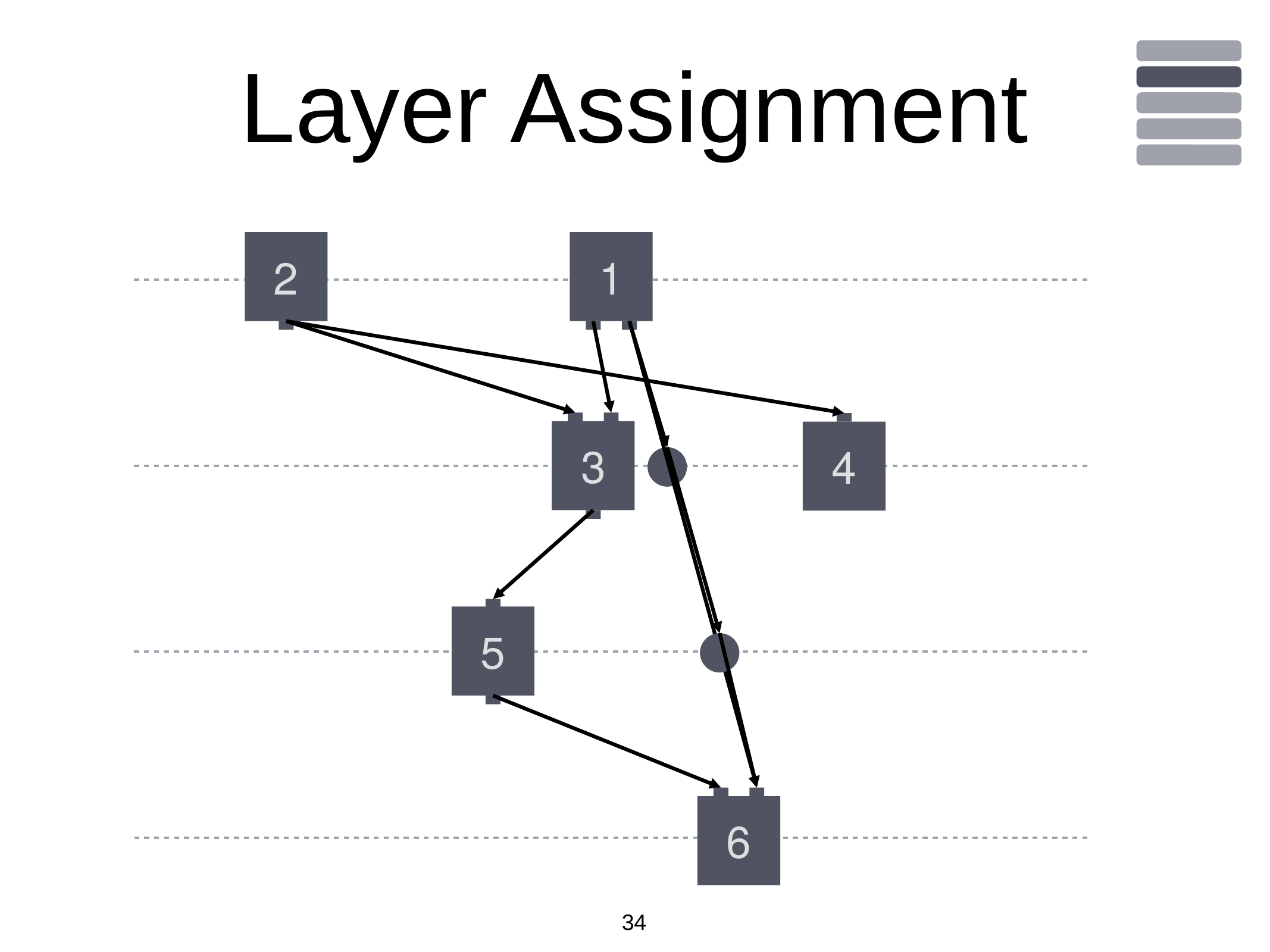

# Layer Assignment

2
1

3
4

5

6

34